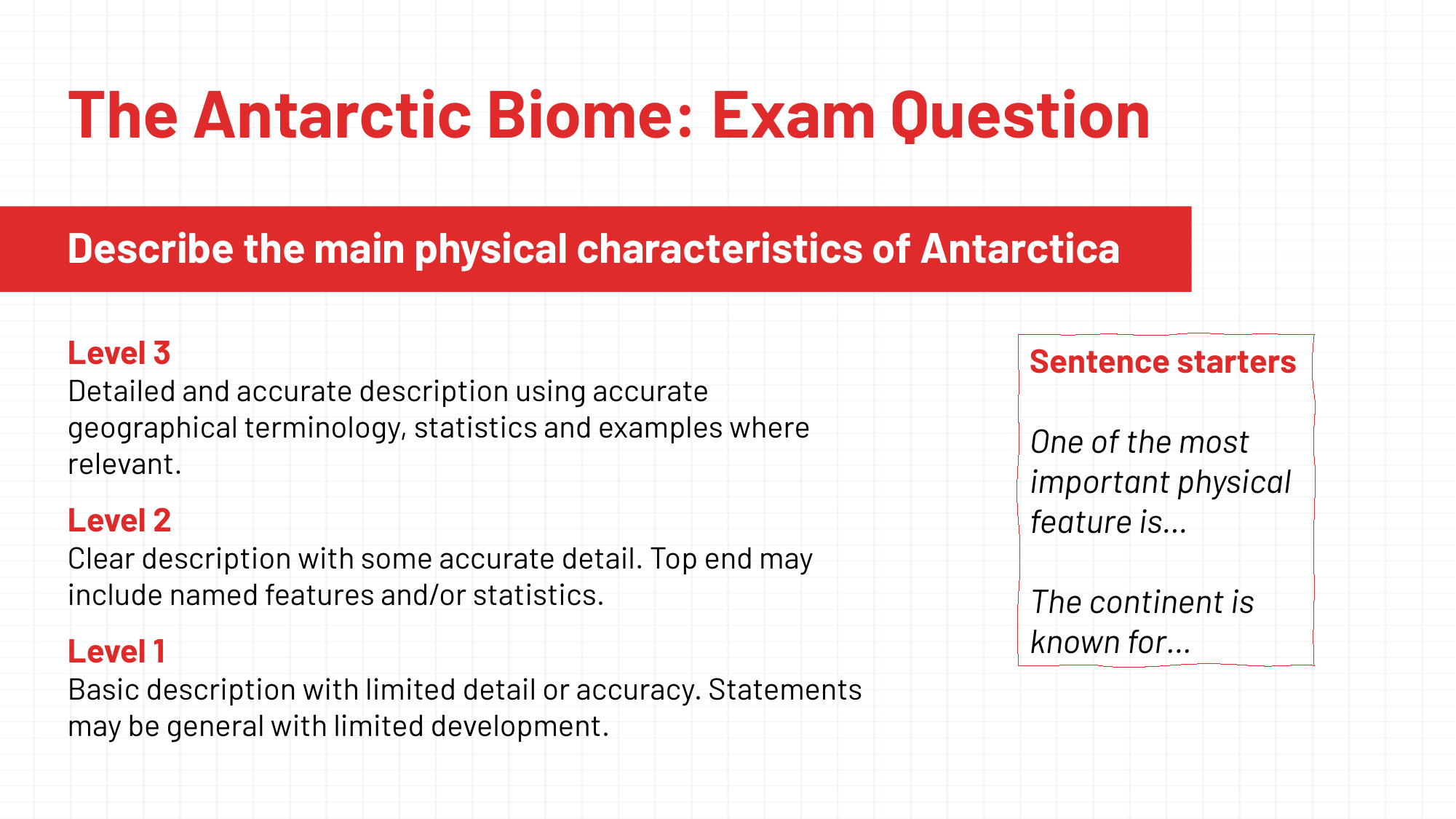

# The Antarctic Biome: Exam Question

Describe the main physical characteristics of Antarctica​
Level 3​
Detailed and accurate description using accurate geographical terminology, statistics and examples where relevant.
Level 2​
Clear description with some accurate detail. Top end may include named features and/or statistics.
Level 1​
Basic description with limited detail or accuracy. Statements may be general with limited development. ​
Sentence starters ​
One of the most important physical feature is…​
​
The continent is known for…​